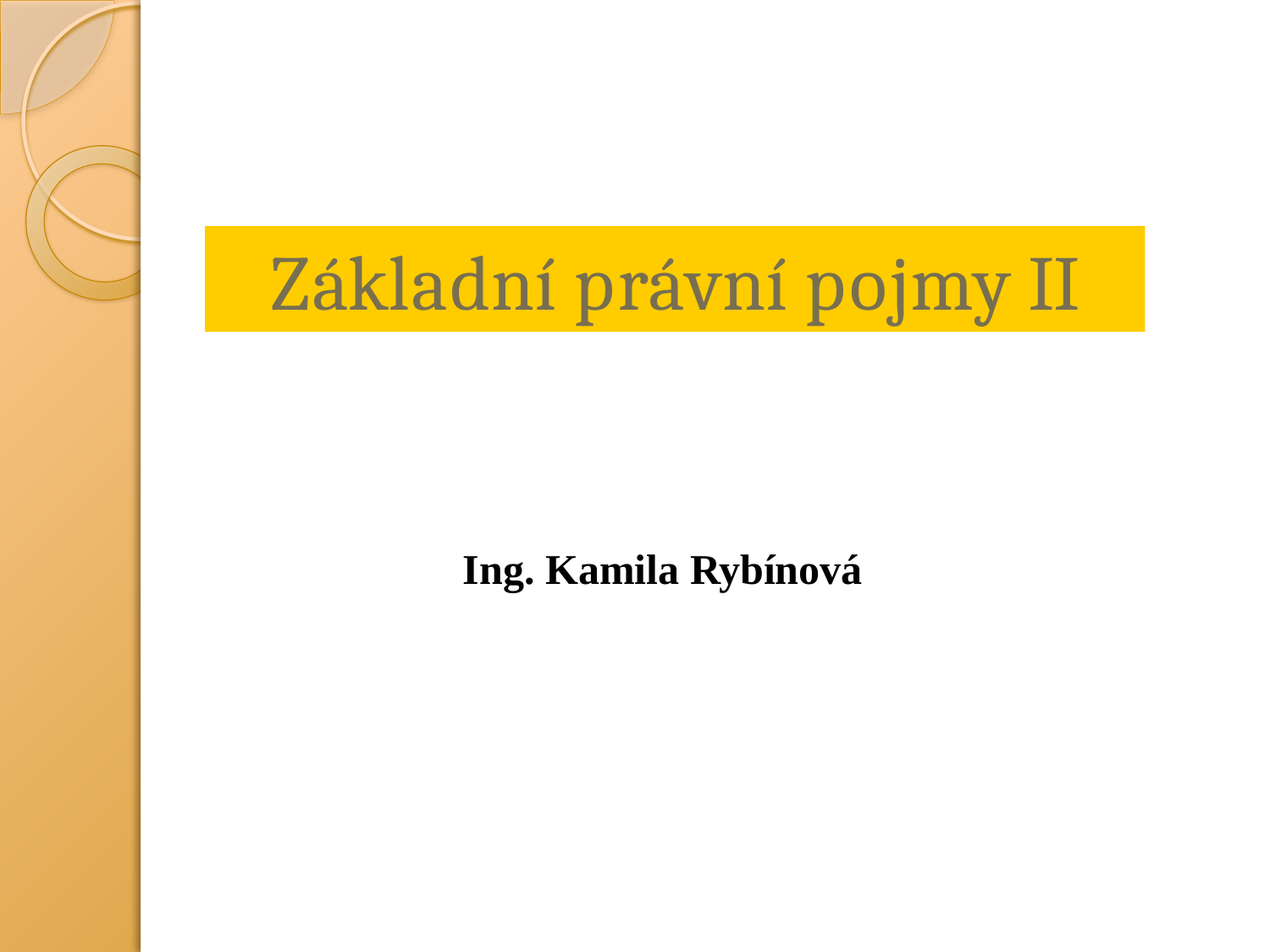

Základní právní pojmy II

Ing. Kamila Rybínová